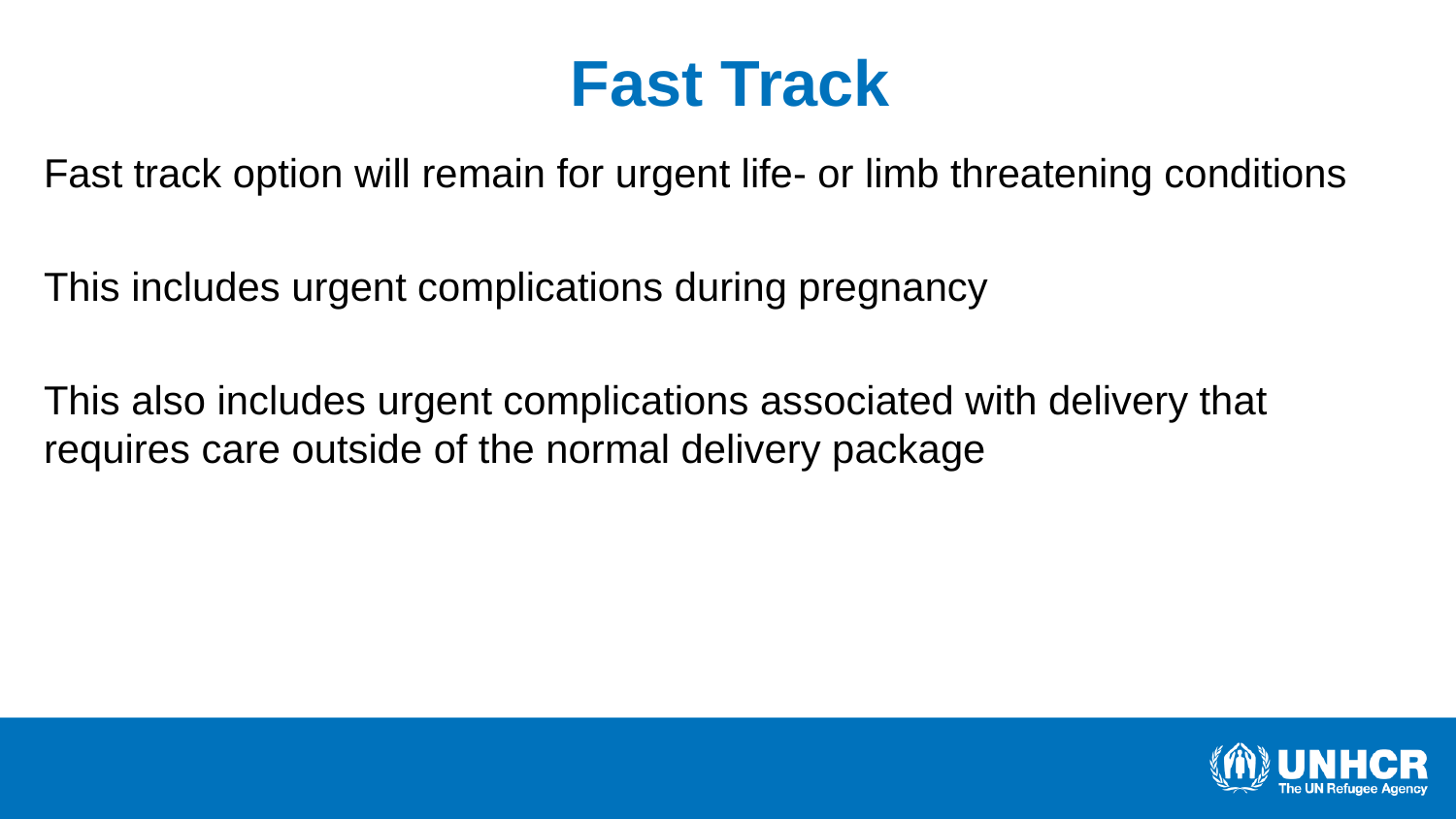

# Fast Track
Fast track option will remain for urgent life- or limb threatening conditions

This includes urgent complications during pregnancy

This also includes urgent complications associated with delivery that requires care outside of the normal delivery package